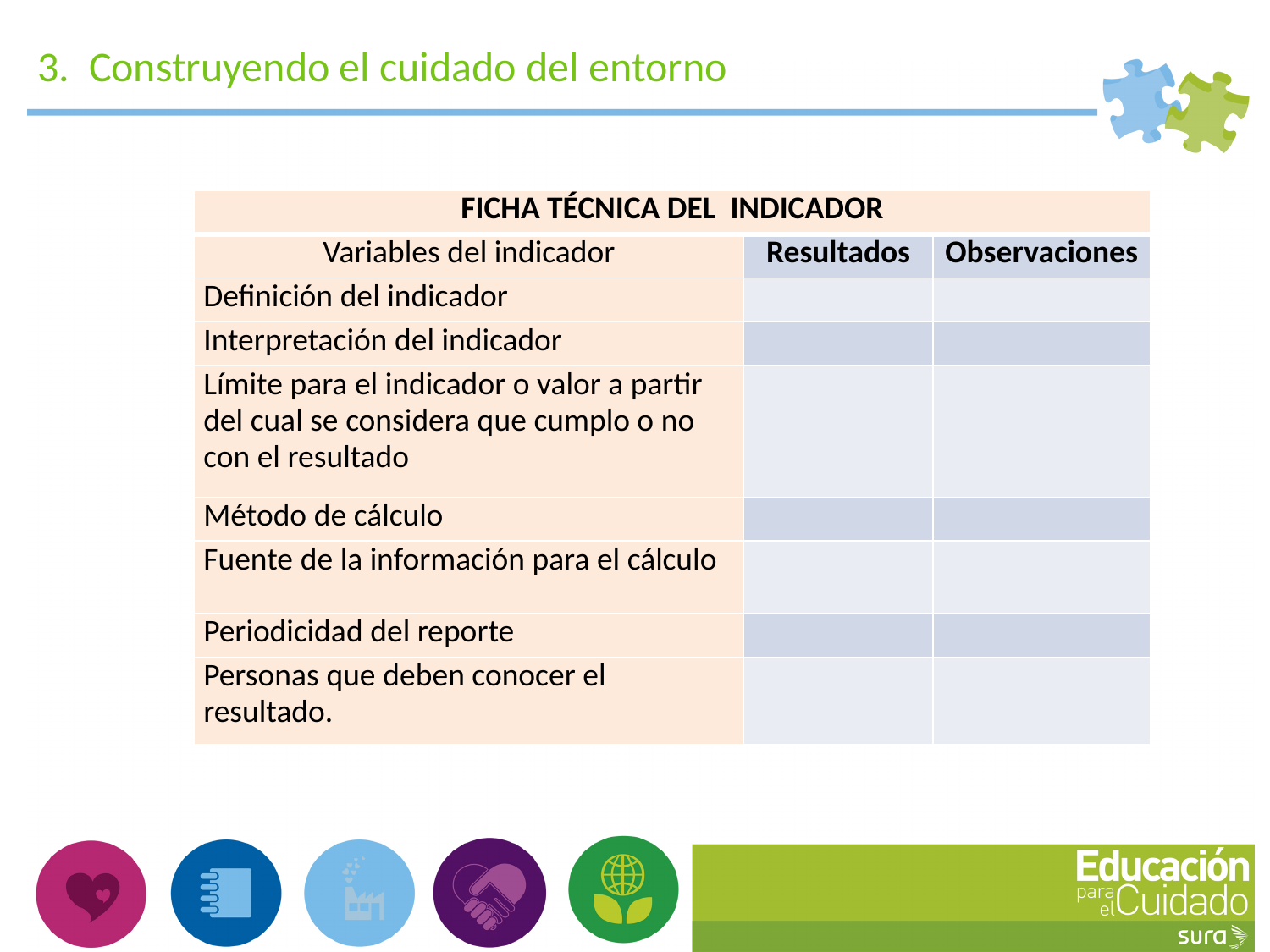

3.  Construyendo el cuidado del entorno
| FICHA TÉCNICA DEL INDICADOR |  |  |
| --- | --- | --- |
| Variables del indicador | Resultados | Observaciones |
| Definición del indicador |  |  |
| Interpretación del indicador |  |  |
| Límite para el indicador o valor a partir del cual se considera que cumplo o no con el resultado |  |  |
| Método de cálculo |  |  |
| Fuente de la información para el cálculo |  |  |
| Periodicidad del reporte |  |  |
| Personas que deben conocer el resultado. |  |  |